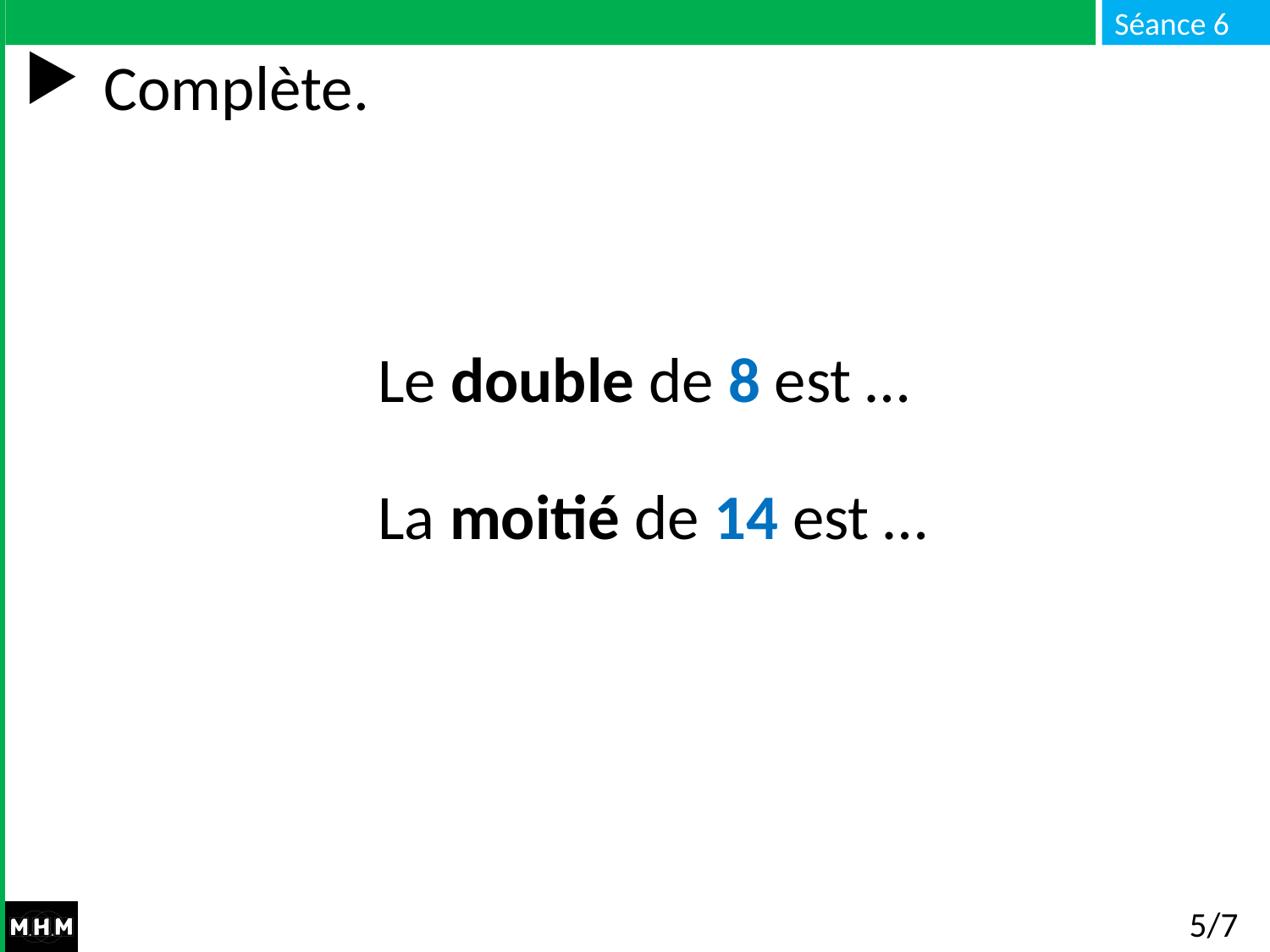

# Complète.
Le double de 8 est …

La moitié de 14 est …
5/7